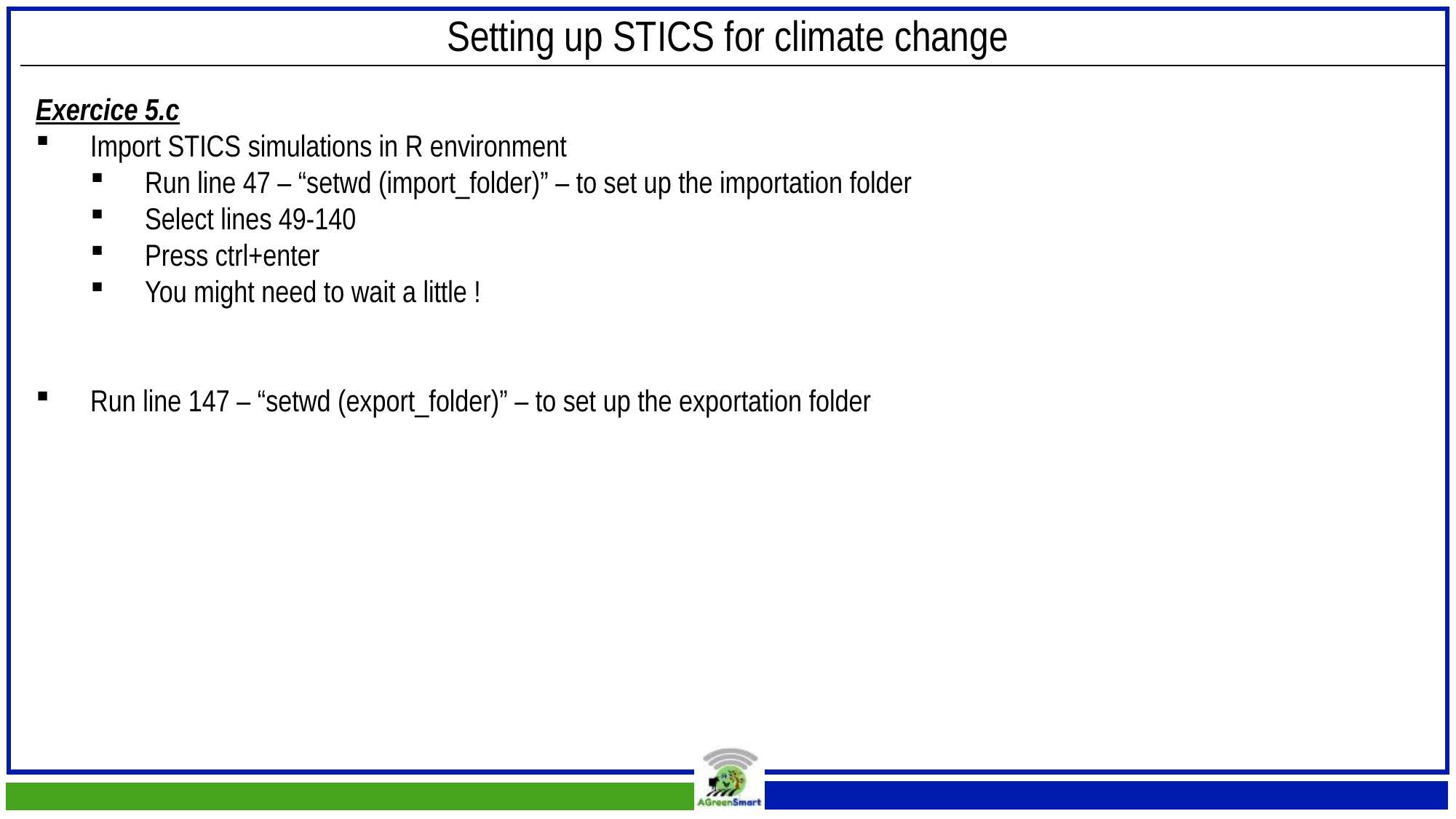

Setting up STICS for climate change
Exercice 5.c
Import STICS simulations in R environment
Run line 47 – “setwd (import_folder)” – to set up the importation folder
Select lines 49-140
Press ctrl+enter
You might need to wait a little !

Run line 147 – “setwd (export_folder)” – to set up the exportation folder